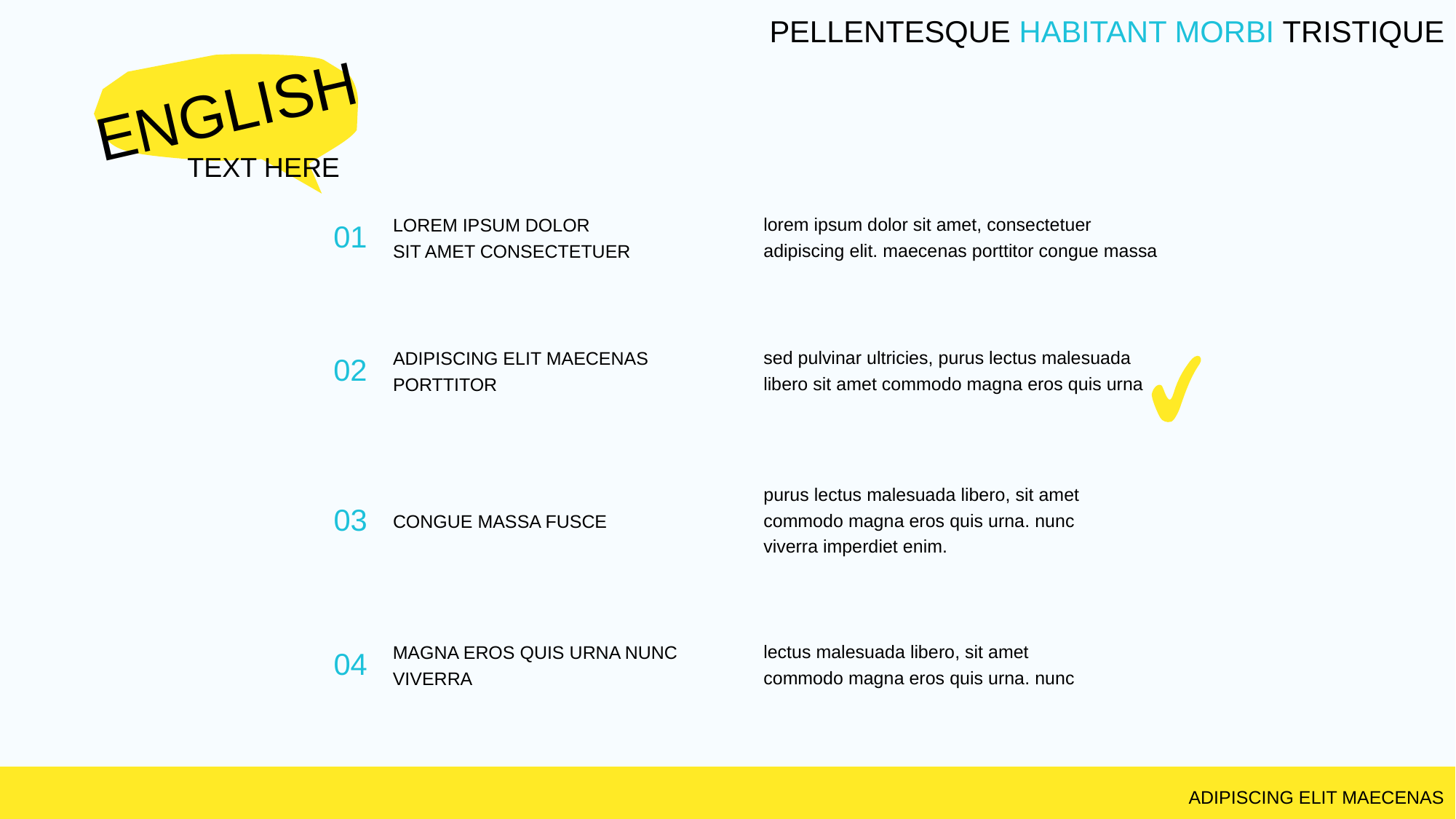

PELLENTESQUE HABITANT MORBI TRISTIQUE

ENGLISH
TEXT HERE
lorem ipsum dolor sit amet, consectetuer adipiscing elit. maecenas porttitor congue massa
LOREM IPSUM DOLOR
SIT AMET CONSECTETUER
01
sed pulvinar ultricies, purus lectus malesuada libero sit amet commodo magna eros quis urna
ADIPISCING ELIT MAECENAS PORTTITOR
02

purus lectus malesuada libero, sit amet commodo magna eros quis urna. nunc viverra imperdiet enim.
03
CONGUE MASSA FUSCE
lectus malesuada libero, sit amet commodo magna eros quis urna. nunc
MAGNA EROS QUIS URNA NUNC VIVERRA
04

ADIPISCING ELIT MAECENAS